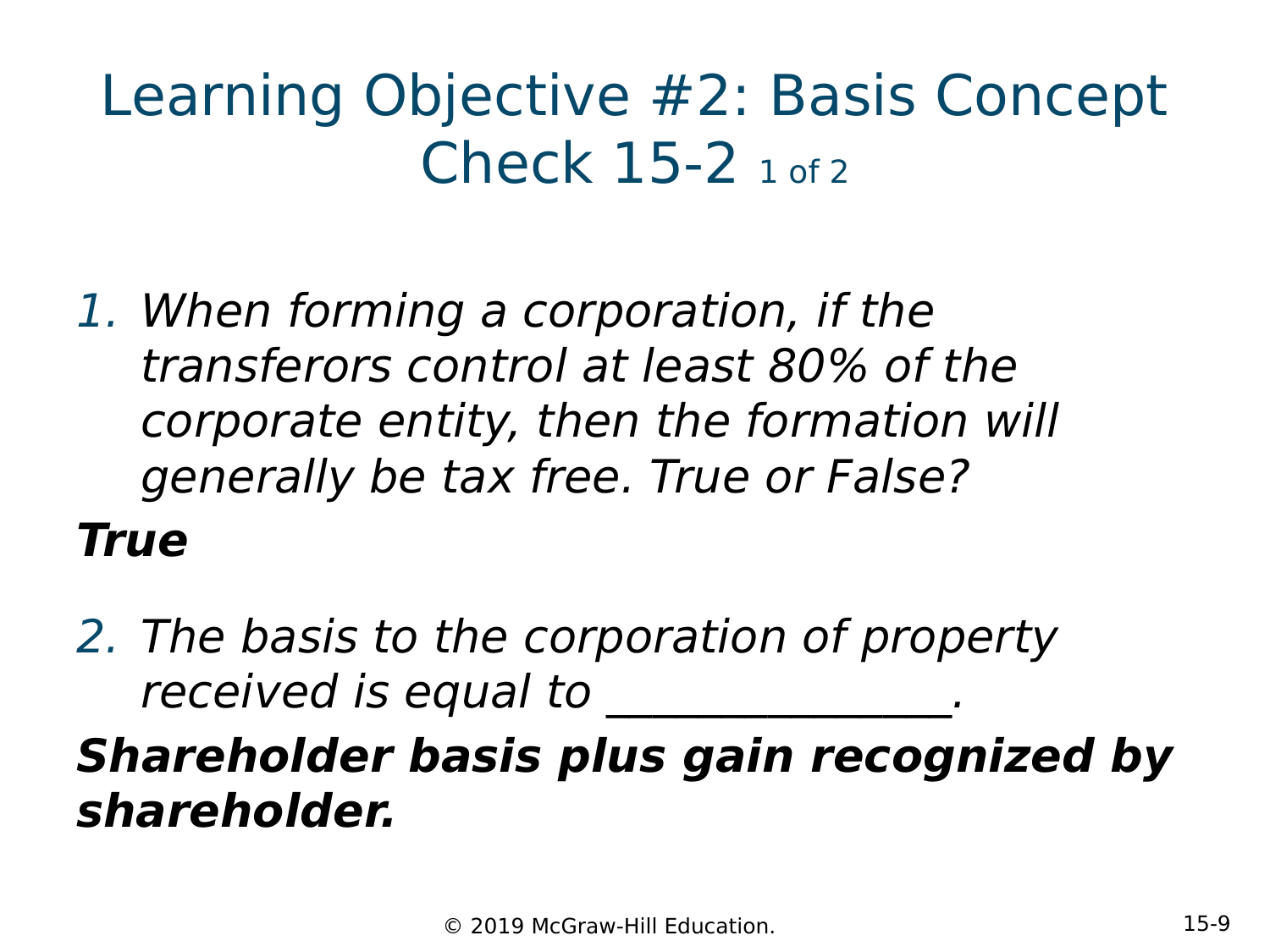

# Learning Objective #2: Basis Concept Check 15-2 1 of 2
When forming a corporation, if the transferors control at least 80% of the corporate entity, then the formation will generally be tax free. True or False?
True
The basis to the corporation of property received is equal to _______________.
Shareholder basis plus gain recognized by shareholder.